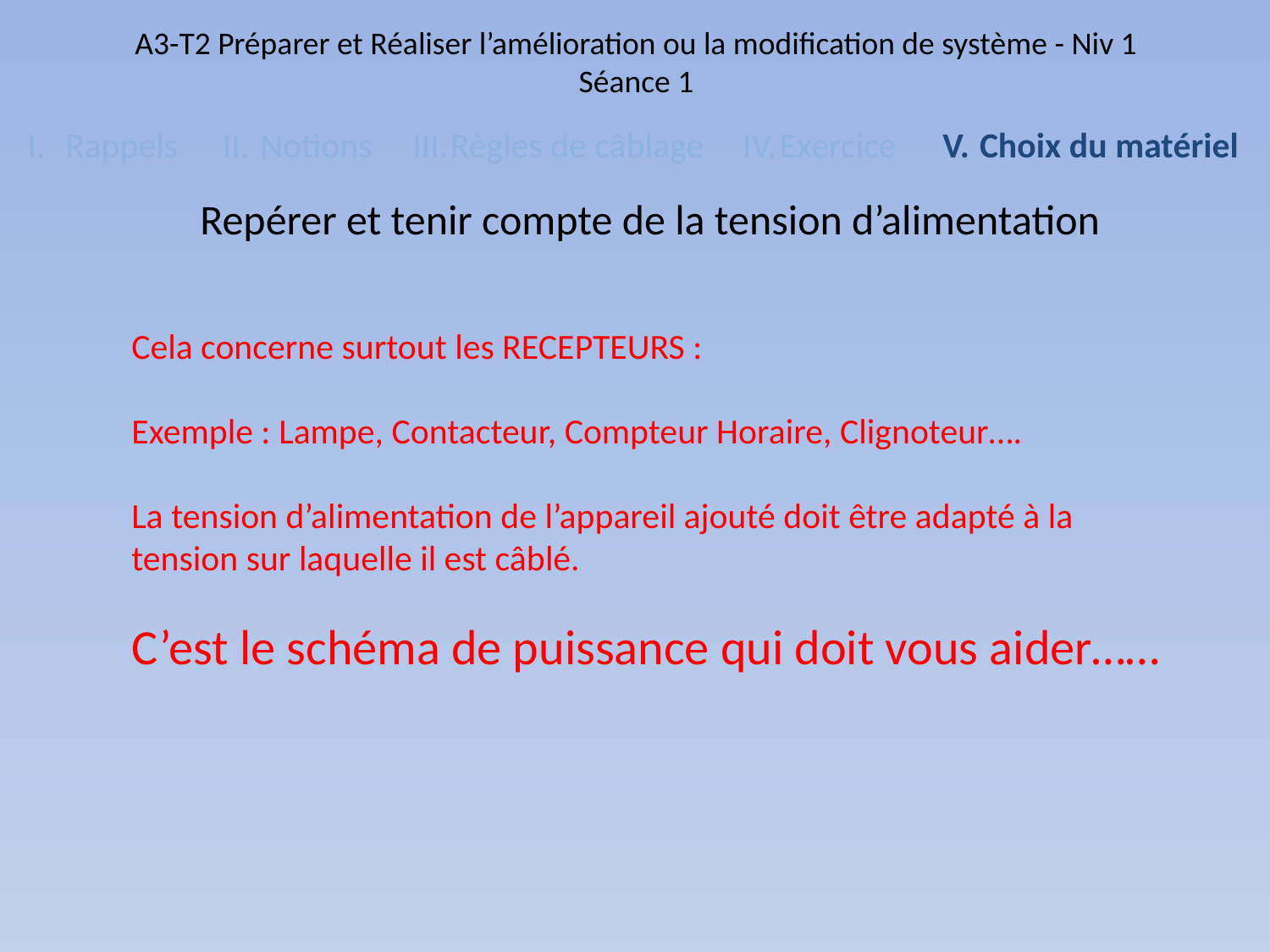

# A3-T2 Préparer et Réaliser l’amélioration ou la modification de système - Niv 1 Séance 1
Rappels
Notions
Règles de câblage
Exercice
Choix du matériel
Repérer et tenir compte de la tension d’alimentation
Cela concerne surtout les RECEPTEURS :

Exemple : Lampe, Contacteur, Compteur Horaire, Clignoteur….

La tension d’alimentation de l’appareil ajouté doit être adapté à la tension sur laquelle il est câblé.

C’est le schéma de puissance qui doit vous aider……